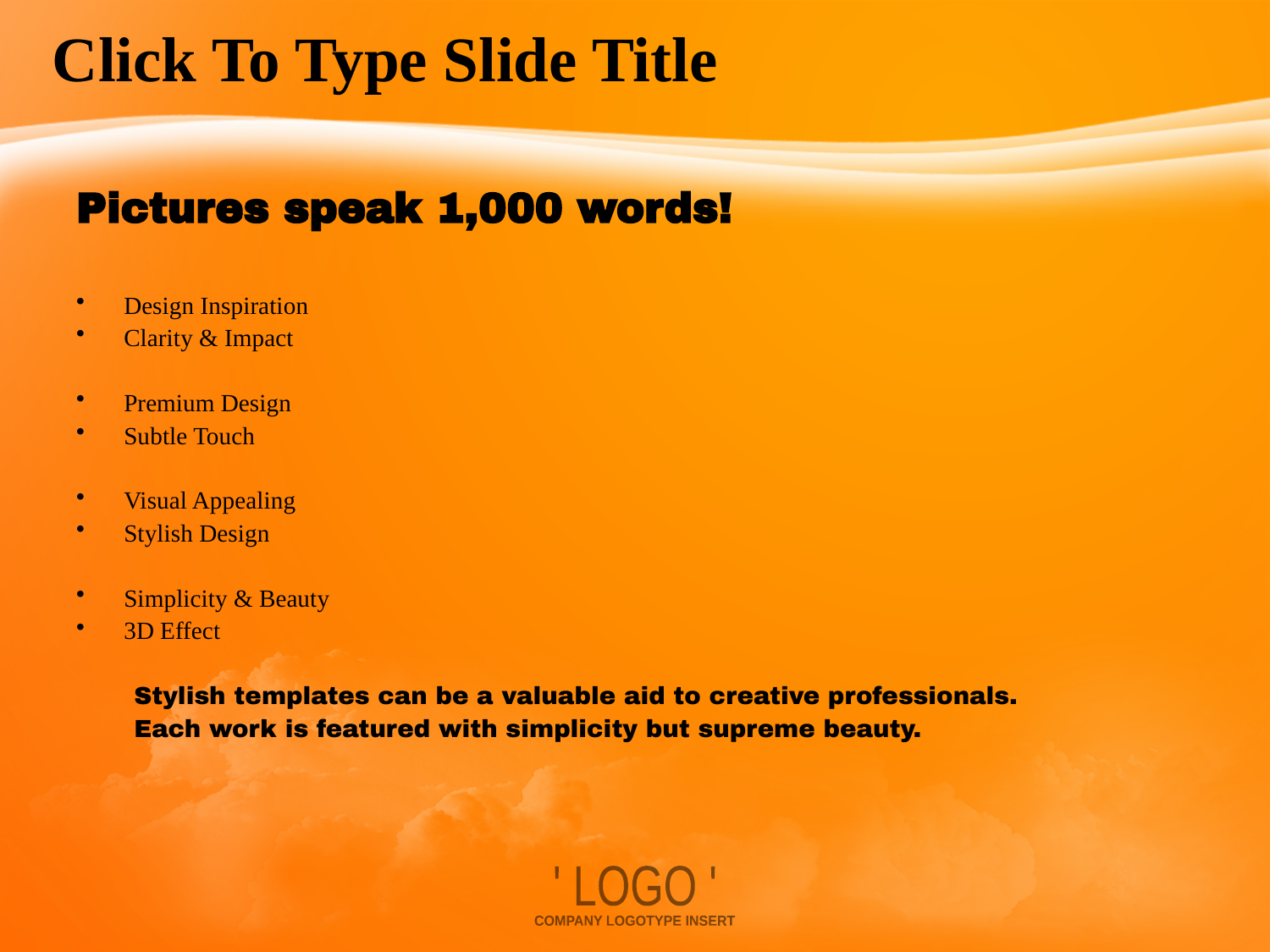

# Click To Type Slide Title
Pictures speak 1,000 words!

Design Inspiration
Clarity & Impact

Premium Design
Subtle Touch

Visual Appealing
Stylish Design

Simplicity & Beauty
3D Effect

       Stylish templates can be a valuable aid to creative professionals.
       Each work is featured with simplicity but supreme beauty.